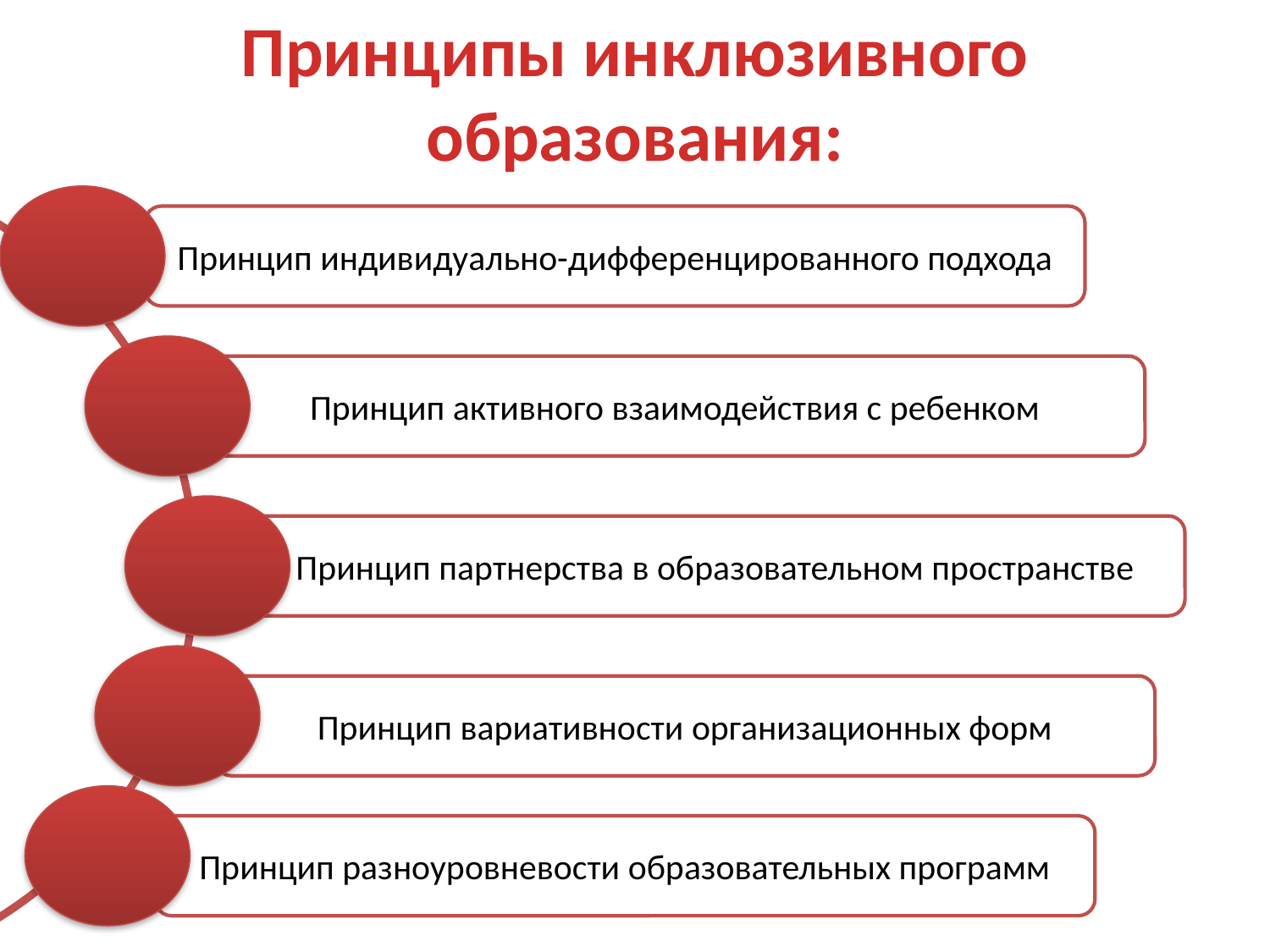

Принципы инклюзивного образования:

Принцип индивидуально-дифференцированного подхода

Принцип активного взаимодействия с ребенком

Принцип партнерства в образовательном пространстве

Принцип вариативности организационных форм

Принцип разноуровневости образовательных программ